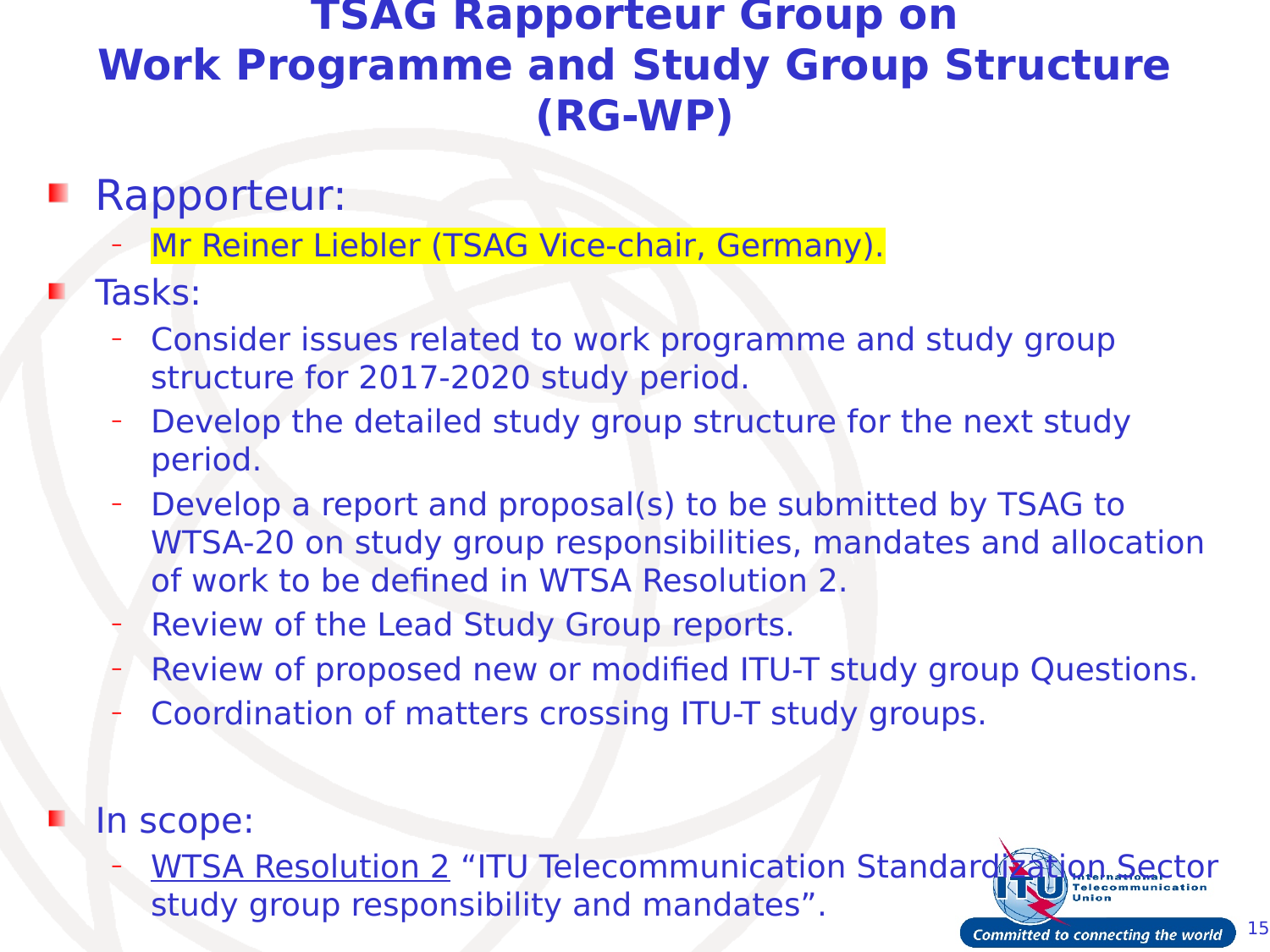

# TSAG Rapporteur Group on Work Programme and Study Group Structure​ (RG-WP)
Rapporteur:
Mr Reiner Liebler (TSAG Vice-chair, Germany).
Tasks:
Consider issues related to work programme and study group structure for 2017-2020 study period.
Develop the detailed study group structure for the next study period.
Develop a report and proposal(s) to be submitted by TSAG to WTSA-20 on study group responsibilities, mandates and allocation of work to be defined in WTSA Resolution 2.
Review of the Lead Study Group reports.
Review of proposed new or modified ITU-T study group Questions.
Coordination of matters crossing ITU-T study groups.

In scope:
WTSA Resolution 2 “ITU Telecommunication Standardization Sector study group responsibility and mandates”.

15